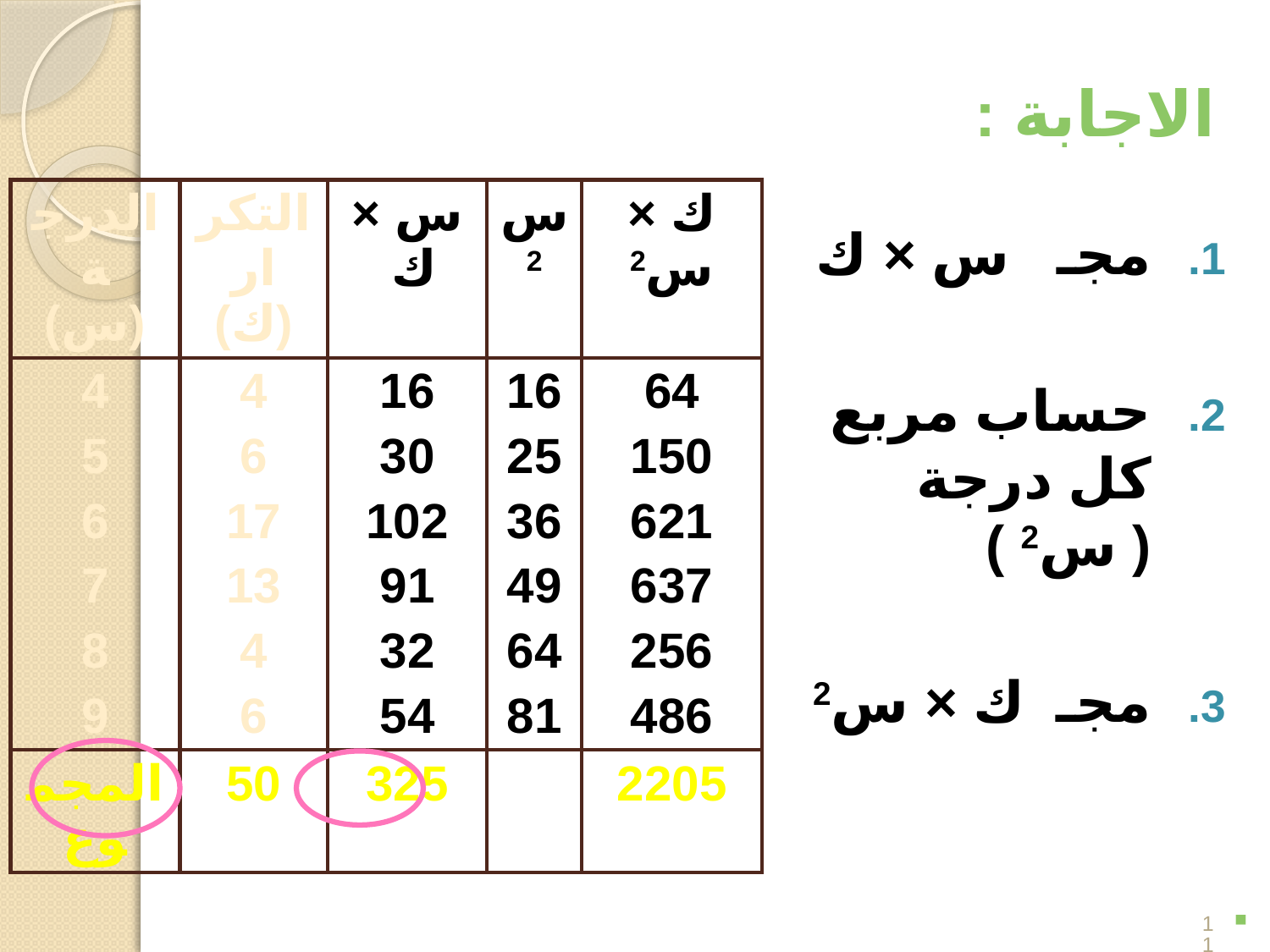

# الاجابة :
| الدرجة (س) | التكرار (ك) | س × ك | س2 | ك × س2 |
| --- | --- | --- | --- | --- |
| 4 5 6 7 8 9 | 4 6 17 13 4 6 | 16 30 102 91 32 54 | 16 25 36 49 64 81 | 64 150 621 637 256 486 |
| المجموع | 50 | 325 |  | 2205 |
مجـ   س × ك

حساب مربع كل درجة ( س2 )

مجـ  ك × س2

11